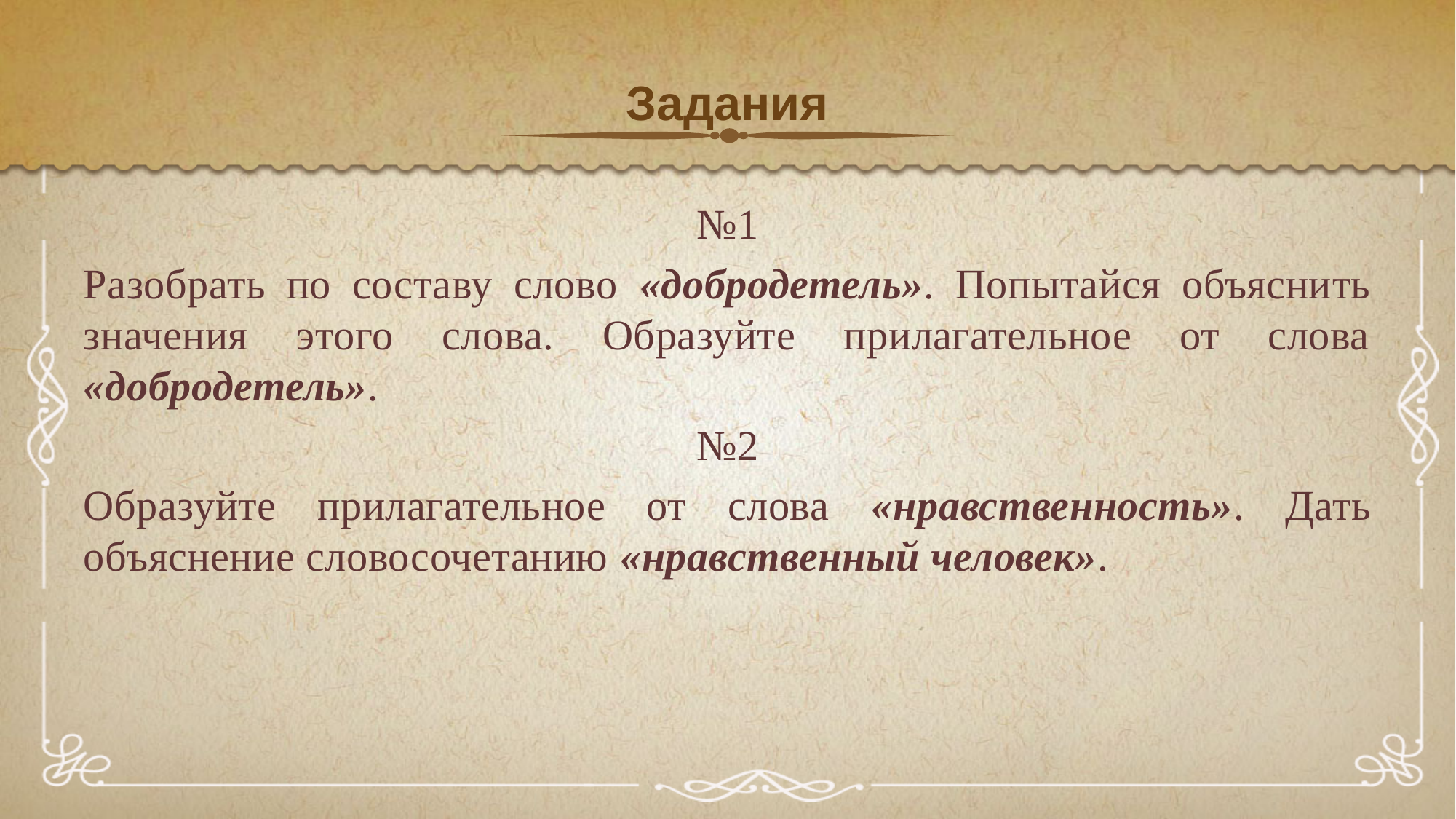

# Задания
№1
Разобрать по составу слово «добродетель». Попытайся объяснить значения этого слова. Образуйте прилагательное от слова «добродетель».
№2
Образуйте прилагательное от слова «нравственность». Дать объяснение словосочетанию «нравственный человек».